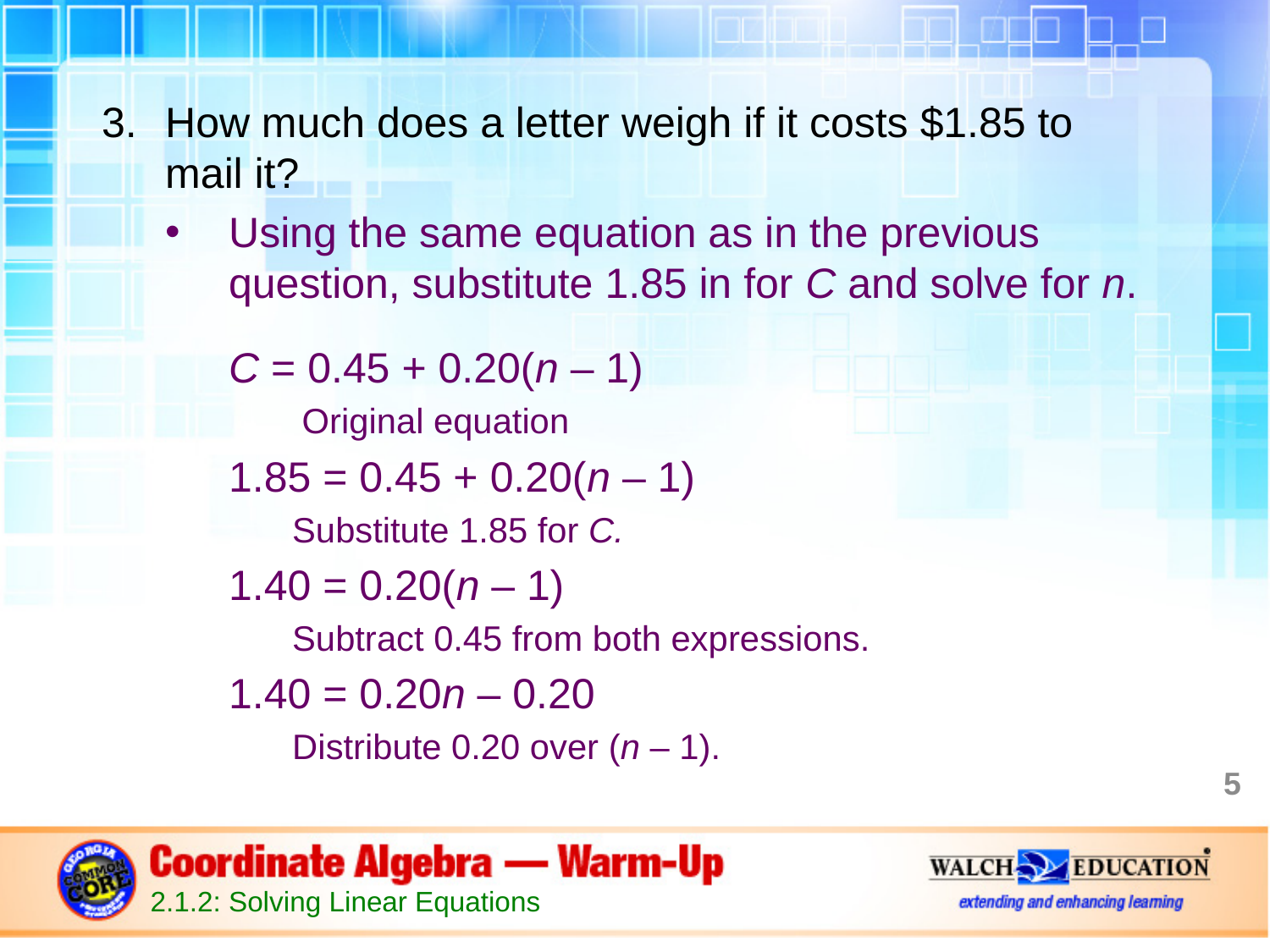

How much does a letter weigh if it costs $1.85 to mail it?
Using the same equation as in the previous question, substitute 1.85 in for C and solve for n.
C = 0.45 + 0.20(n – 1)
 Original equation
1.85 = 0.45 + 0.20(n – 1)
Substitute 1.85 for C.
1.40 = 0.20(n – 1)
Subtract 0.45 from both expressions.
1.40 = 0.20n – 0.20
Distribute 0.20 over (n – 1).

5
2.1.2: Solving Linear Equations